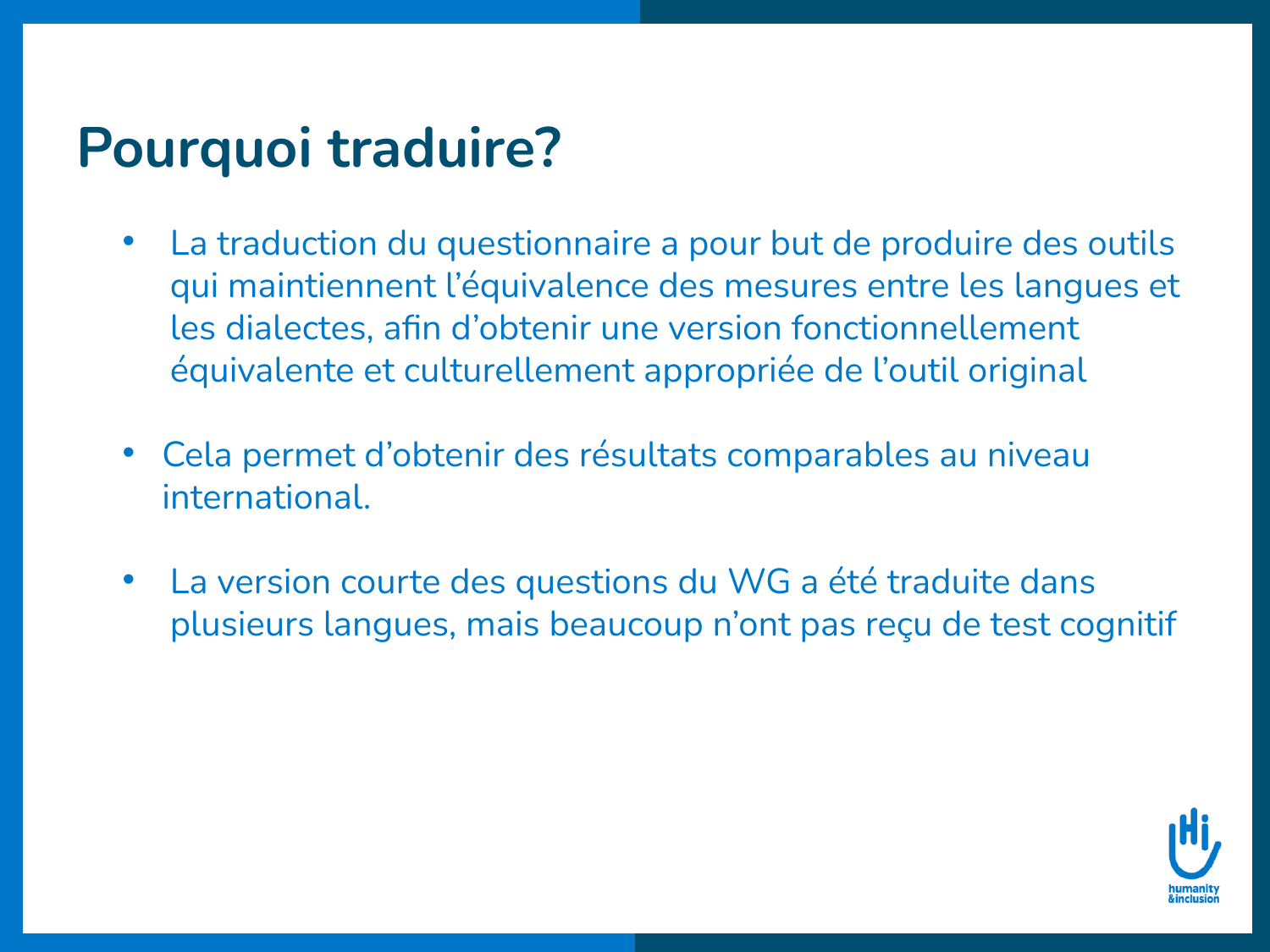

# Pourquoi traduire?
La traduction du questionnaire a pour but de produire des outils qui maintiennent l’équivalence des mesures entre les langues et les dialectes, afin d’obtenir une version fonctionnellement équivalente et culturellement appropriée de l’outil original

Cela permet d’obtenir des résultats comparables au niveau international.

La version courte des questions du WG a été traduite dans plusieurs langues, mais beaucoup n’ont pas reçu de test cognitif